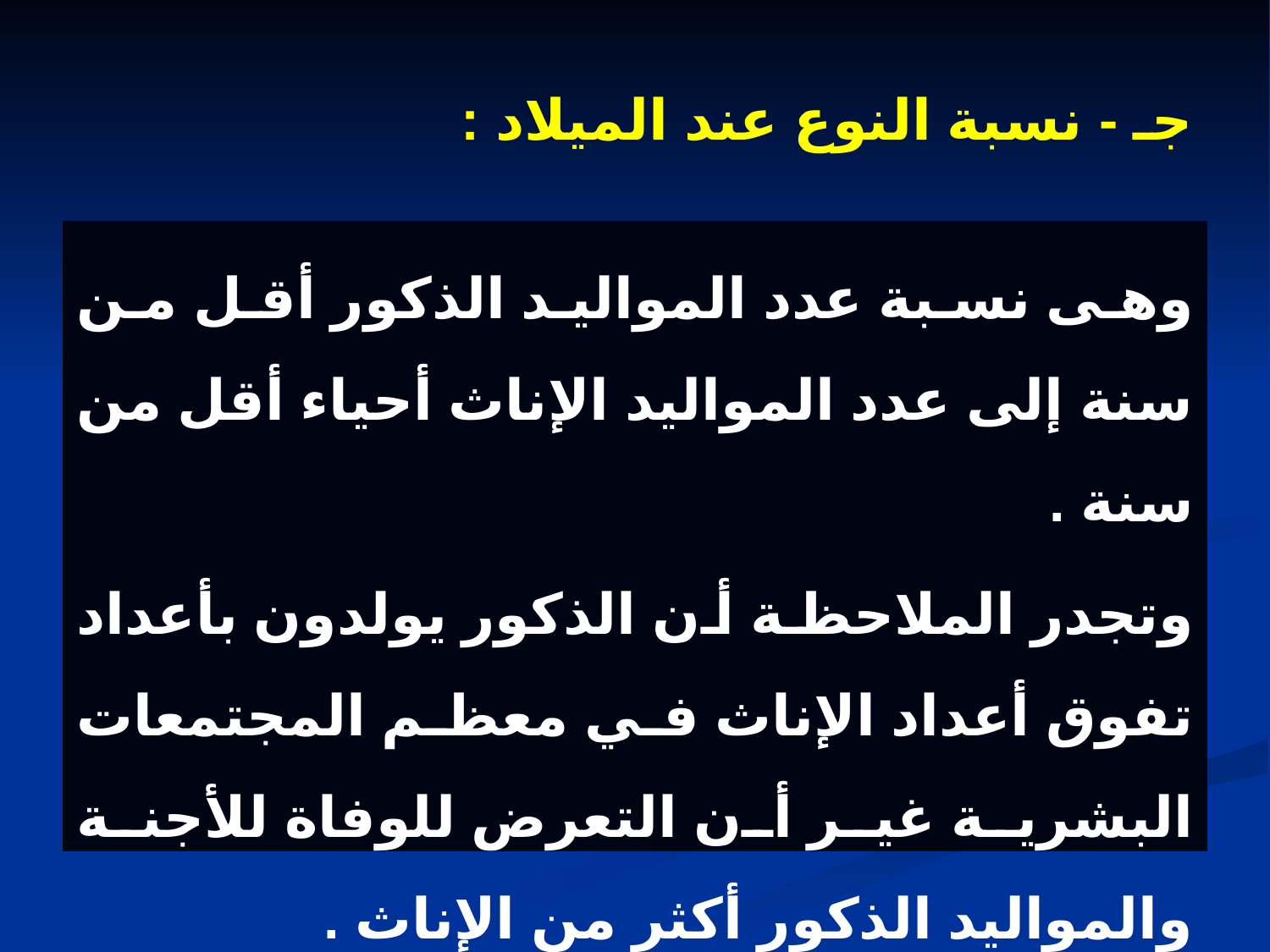

# جـ - نسبة النوع عند الميلاد :
وهى نسبة عدد المواليد الذكور أقل من سنة إلى عدد المواليد الإناث أحياء أقل من سنة .
وتجدر الملاحظة أن الذكور يولدون بأعداد تفوق أعداد الإناث في معظم المجتمعات البشرية غير أن التعرض للوفاة للأجنة والمواليد الذكور أكثر من الإناث .
وتبلغ هذه النسبة في المملكة 106 ذكر / 100 أنثى